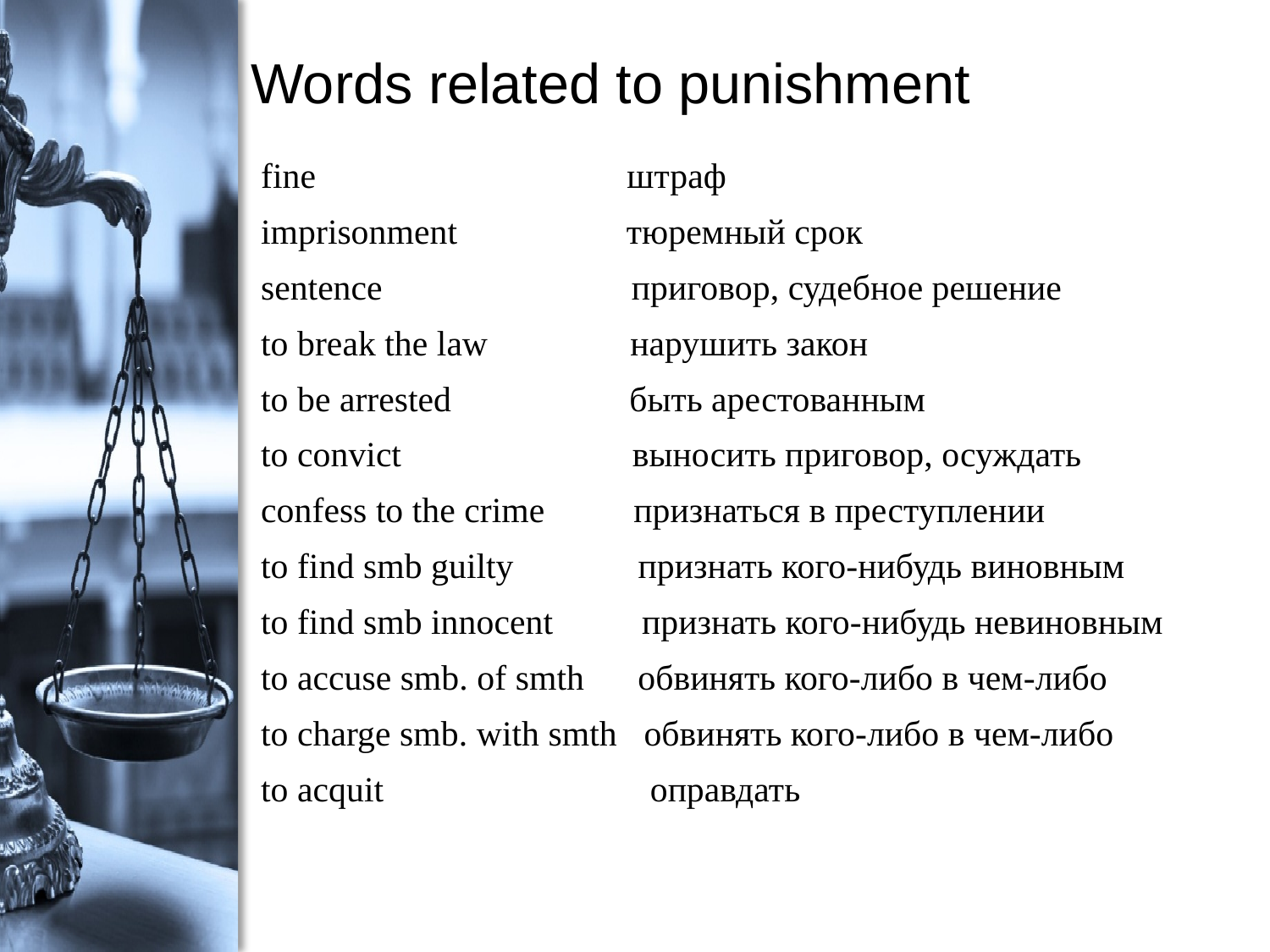

# Words related to punishment
fine                                   штраф
imprisonment                   тюремный срок
sentence                            приговор, судебное решение
to break the law                нарушить закон
to be arrested                    быть арестованным
to convict                          выносить приговор, осуждать
confess to the crime          признаться в преступлении
to find smb guilty              признать кого-нибудь виновным
to find smb innocent          признать кого-нибудь невиновным
to accuse smb. of smth      обвинять кого-либо в чем-либо
to charge smb. with smth   обвинять кого-либо в чем-либо
to acquit                              оправдать